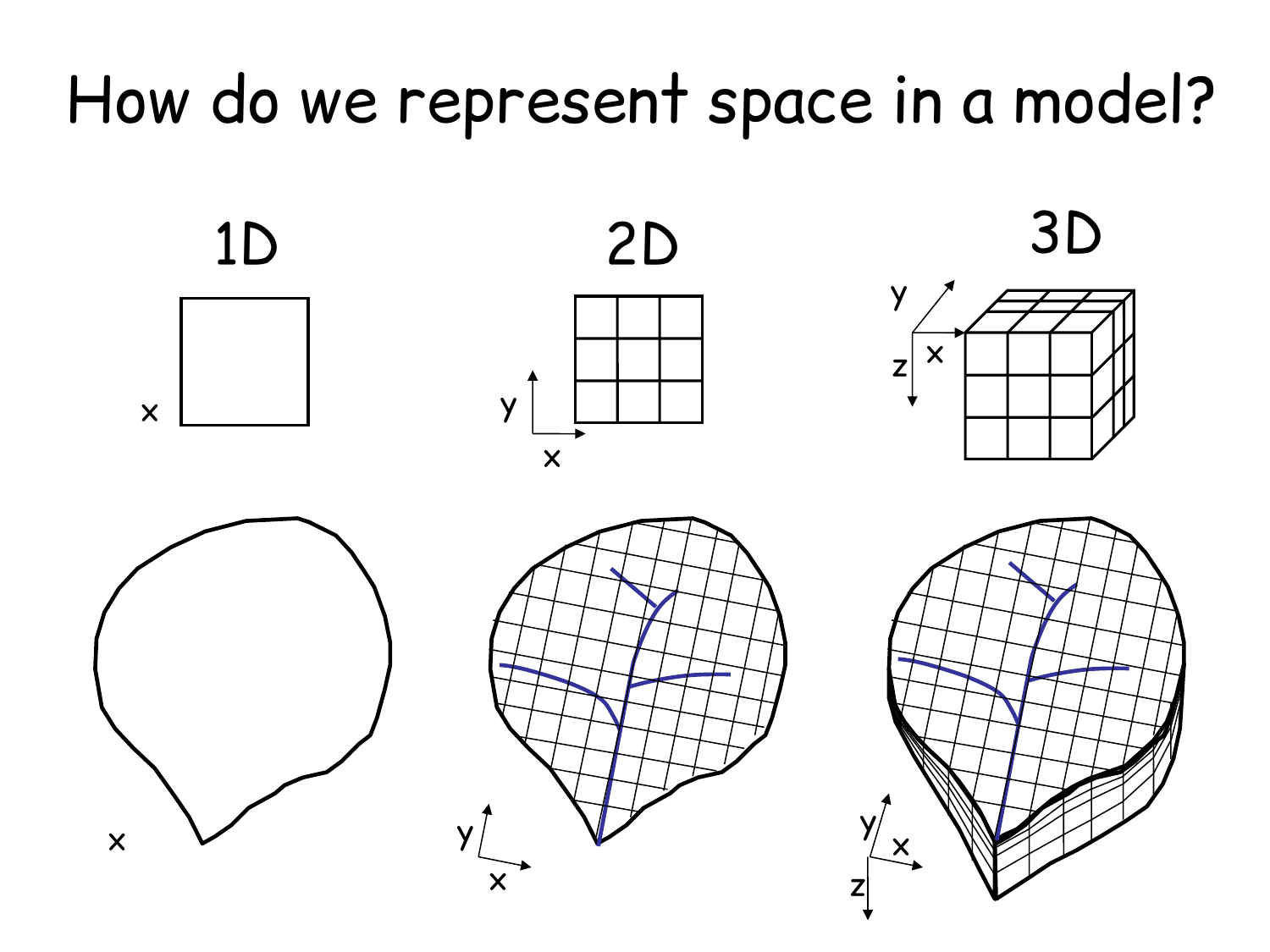

How do we represent space in a model?
3D
1D
2D
y

x

z

y

x

x

y
x

y
x

z

x